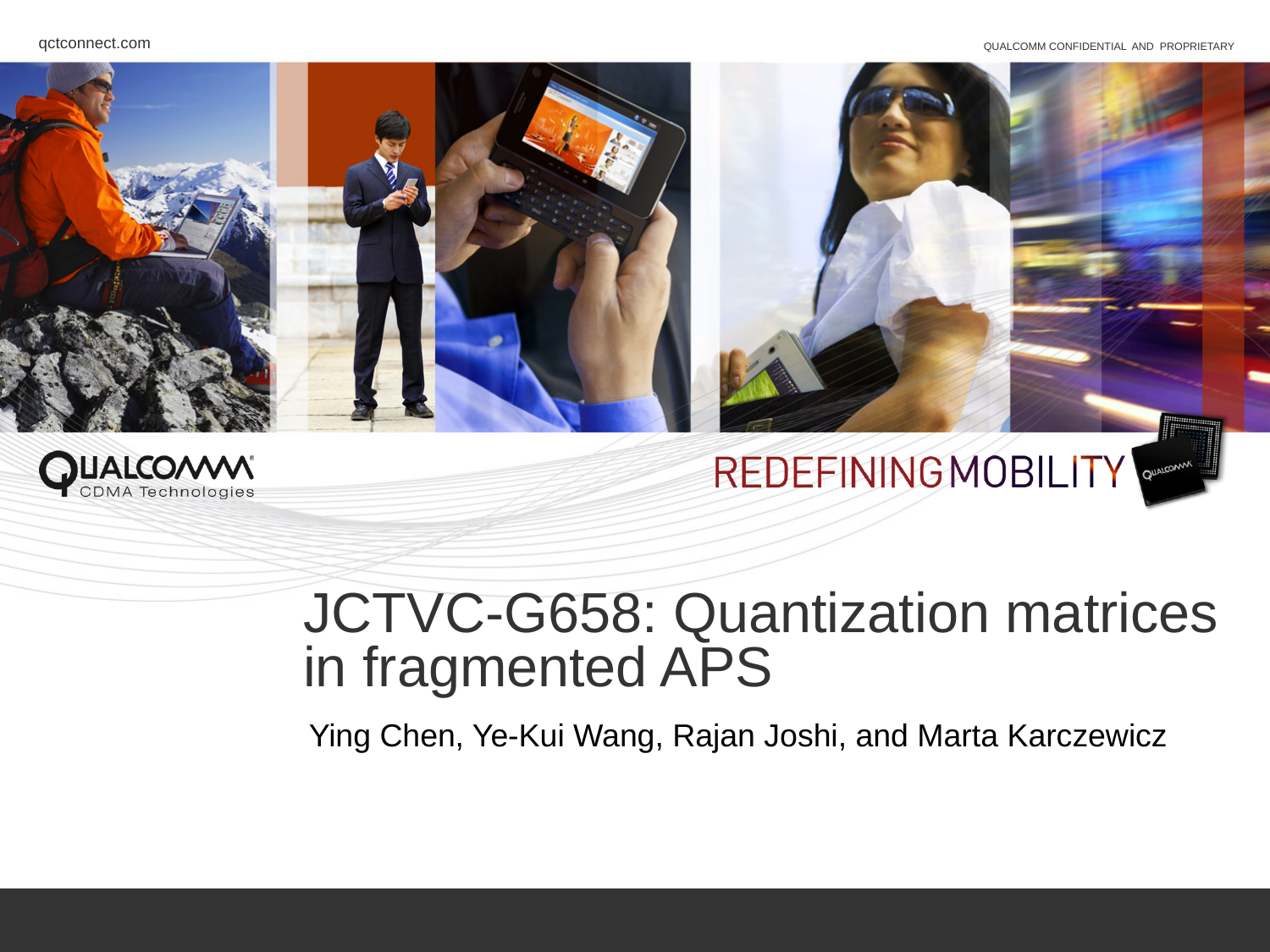

# JCTVC-G658: Quantization matrices in fragmented APS
Ying Chen, Ye-Kui Wang, Rajan Joshi, and Marta Karczewicz